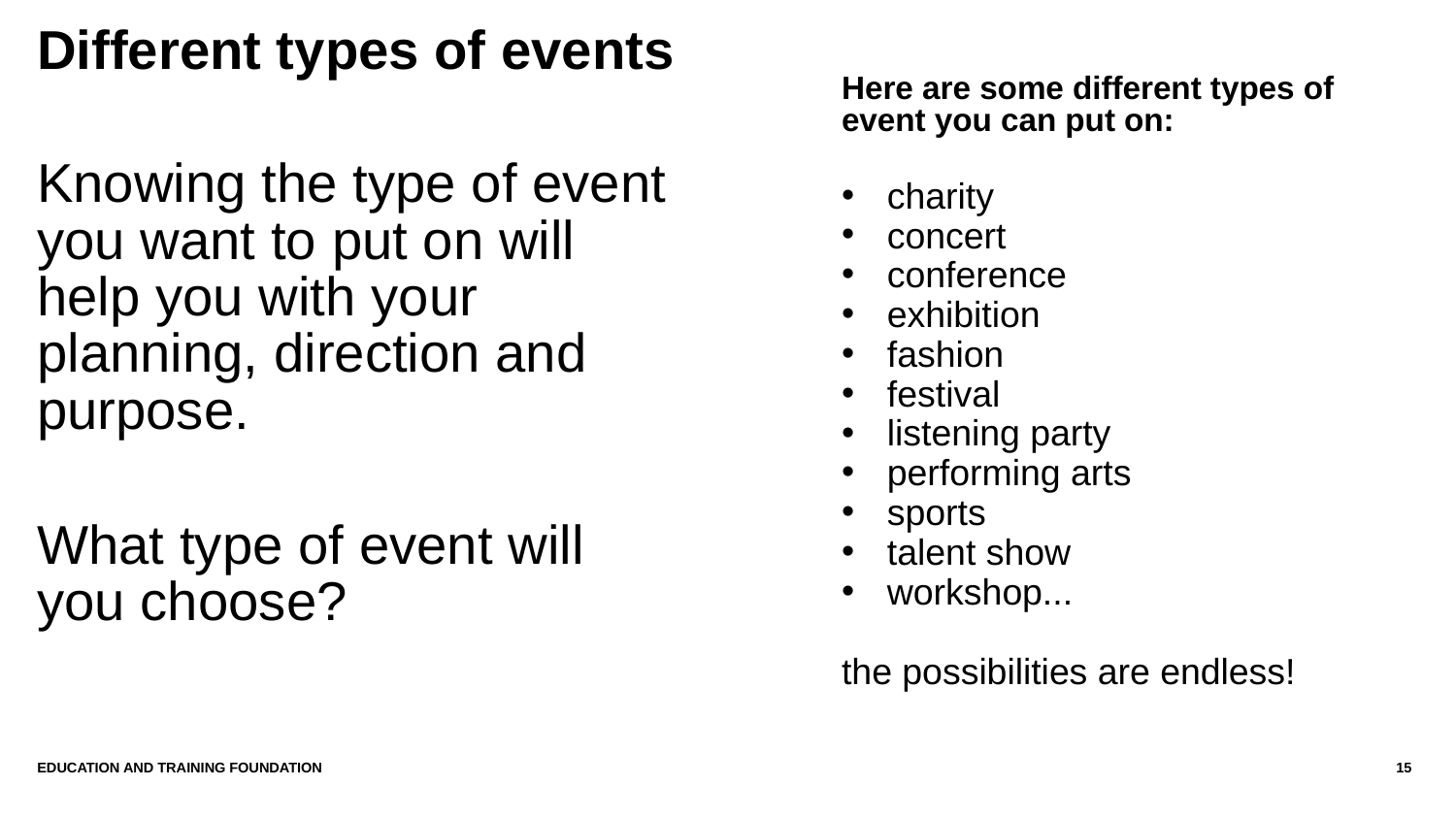

# Different types of events
Here are some different types of event you can put on:

charity
concert
conference
exhibition
fashion
festival
listening party
performing arts
sports
talent show
workshop...

the possibilities are endless!

Knowing the type of event you want to put on will help you with your planning, direction and purpose.

What type of event will you choose?
Education and Training Foundation
15